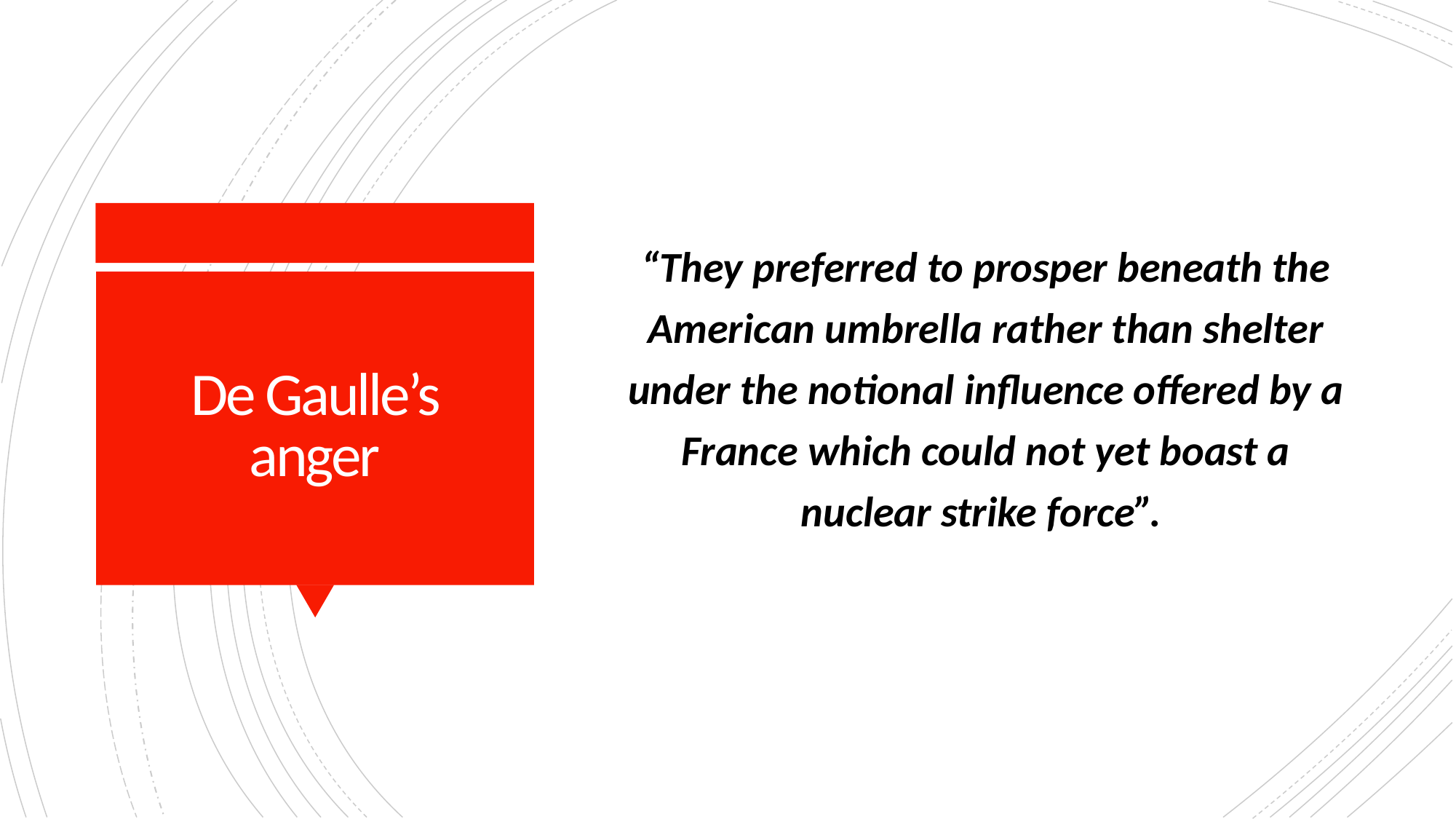

“They preferred to prosper beneath the American umbrella rather than shelter under the notional influence offered by a France which could not yet boast a nuclear strike force”.

# De Gaulle’s anger